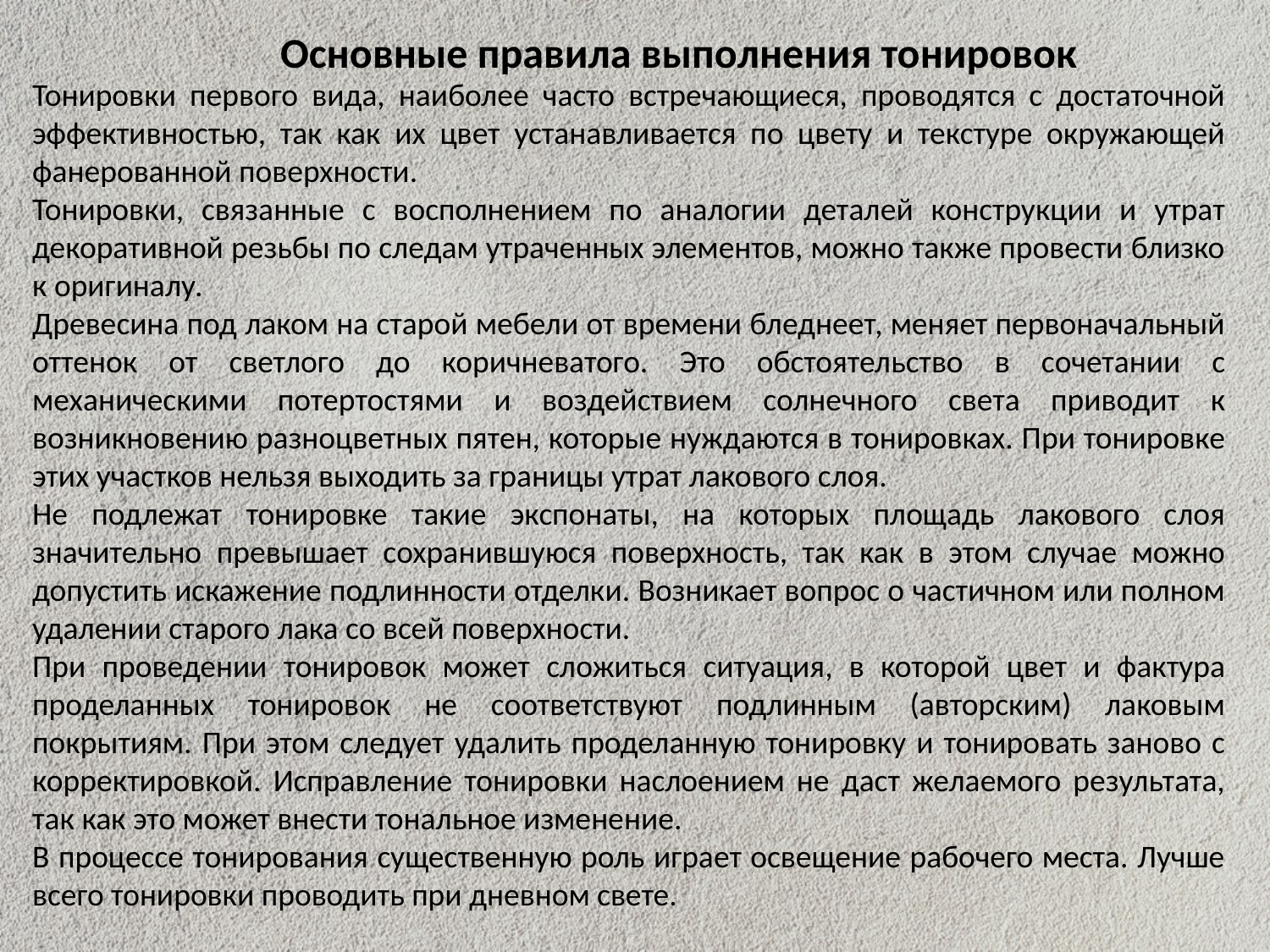

Основные правила выполнения тонировок
Тонировки первого вида, наиболее часто встречающиеся, проводятся с достаточной эффективностью, так как их цвет устанавливается по цвету и текстуре окружающей фанерованной поверхности.
Тонировки, связанные с восполнением по аналогии деталей конструкции и утрат декоративной резьбы по следам утраченных элементов, можно также провести близко к оригиналу.
Древесина под лаком на старой мебели от времени бледнеет, меняет первоначальный оттенок от светлого до коричневатого. Это обстоятельство в сочетании с механическими потертостями и воздействием солнечного света приводит к возникновению разноцветных пятен, которые нуждаются в тонировках. При тонировке этих участков нельзя выходить за границы утрат лакового слоя.
Не подлежат тонировке такие экспонаты, на которых площадь лакового слоя значительно превышает сохранившуюся поверхность, так как в этом случае можно допустить искажение подлинности отделки. Возникает вопрос о частичном или полном удалении старого лака со всей поверхности.
При проведении тонировок может сложиться ситуация, в которой цвет и фактура проделанных тонировок не соответствуют подлинным (авторским) лаковым покрытиям. При этом следует удалить проделанную тонировку и тонировать заново с корректировкой. Исправление тонировки наслоением не даст желаемого результата, так как это может внести тональное изменение.
В процессе тонирования существенную роль играет освещение рабочего места. Лучше всего тонировки проводить при дневном свете.